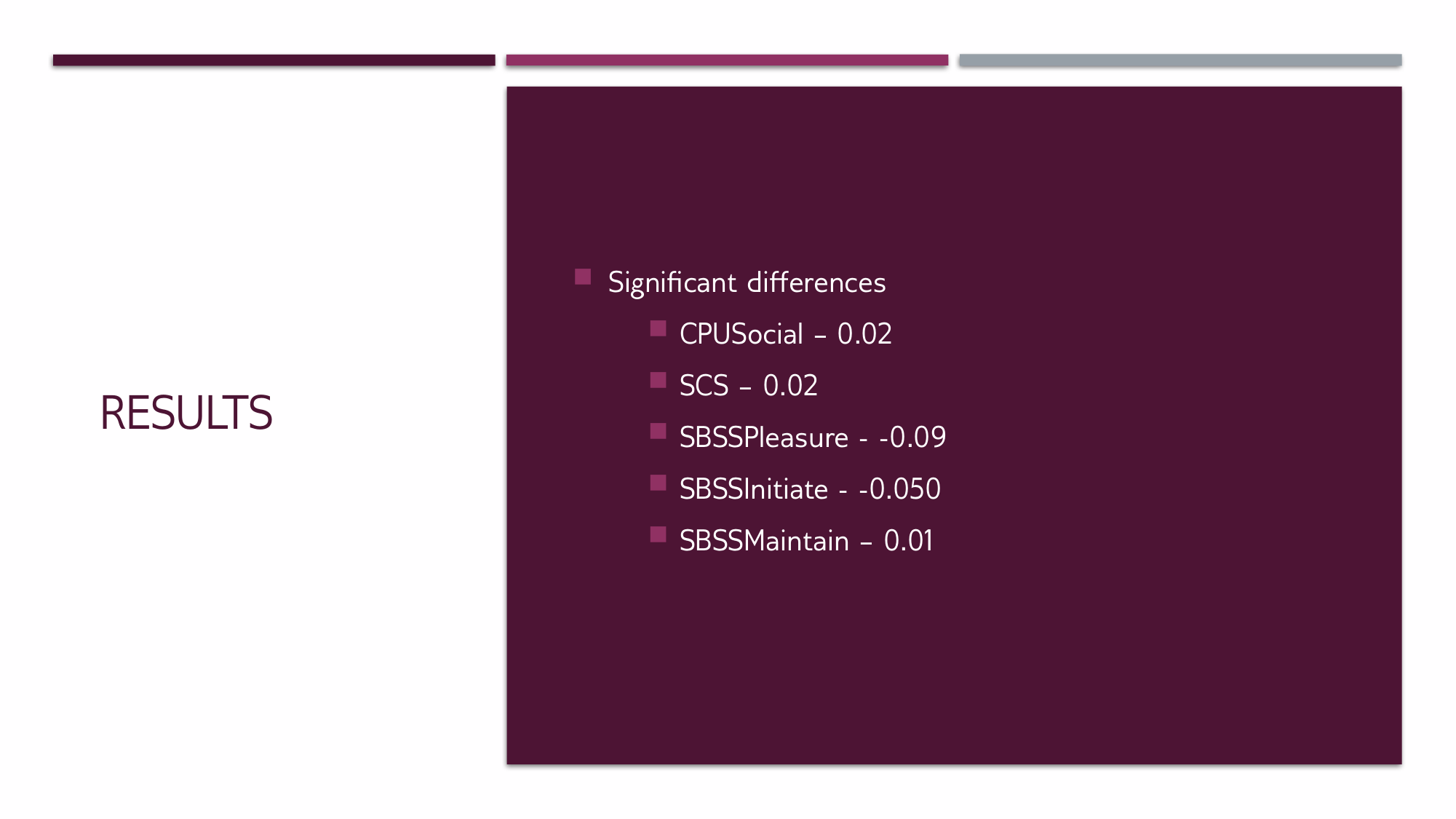

# results
Significant differences
CPUSocial – 0.02
SCS – 0.02
SBSSPleasure - -0.09
SBSSInitiate - -0.050
SBSSMaintain – 0.01